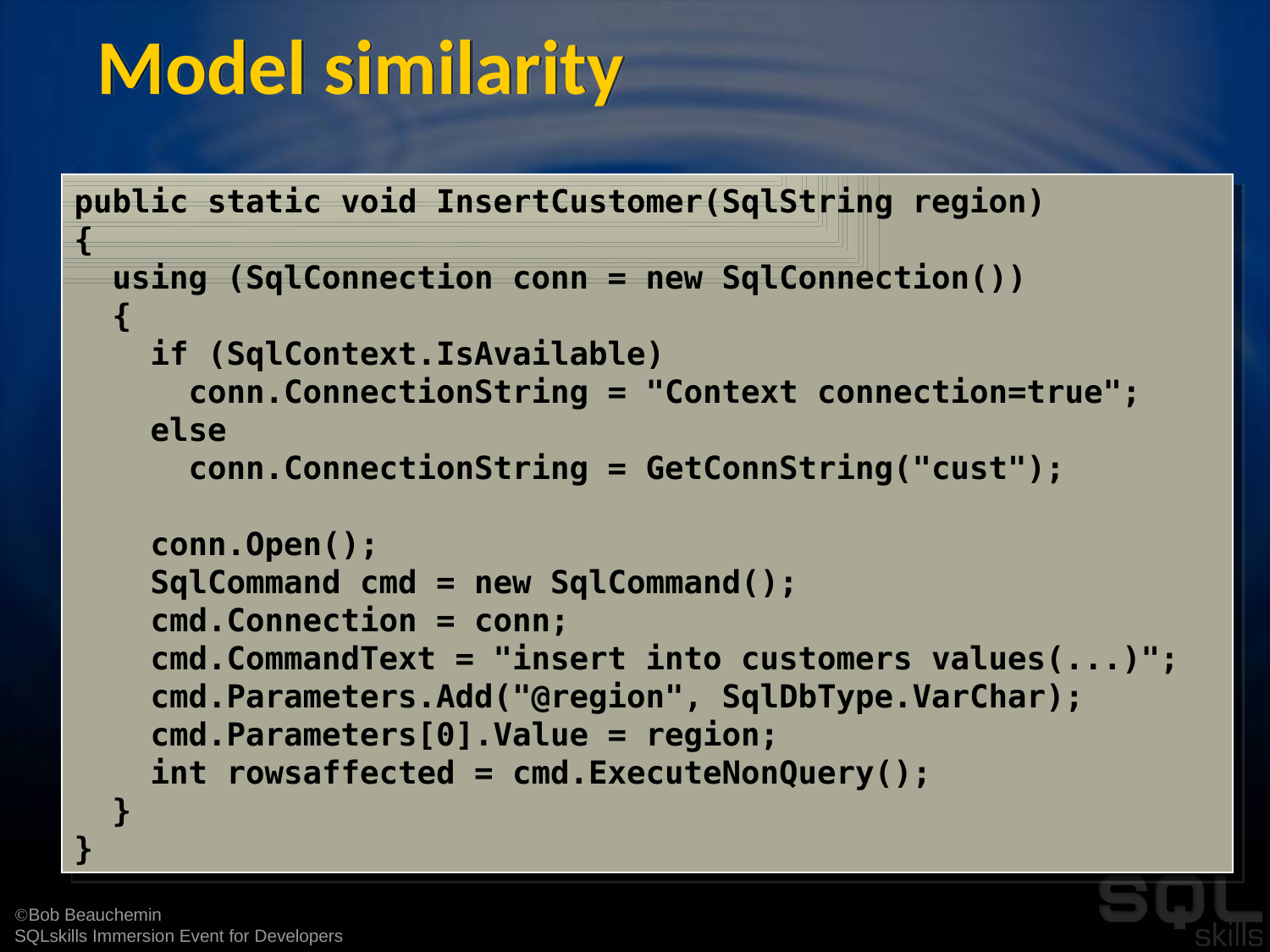

# Model similarity
public static void InsertCustomer(SqlString region)
{
  using (SqlConnection conn = new SqlConnection())
  {
    if (SqlContext.IsAvailable)
      conn.ConnectionString = "Context connection=true";
    else
      conn.ConnectionString = GetConnString("cust");

    conn.Open();
    SqlCommand cmd = new SqlCommand();
    cmd.Connection = conn;
    cmd.CommandText = "insert into customers values(...)";
    cmd.Parameters.Add("@region", SqlDbType.VarChar);
    cmd.Parameters[0].Value = region;
    int rowsaffected = cmd.ExecuteNonQuery();
  }
}